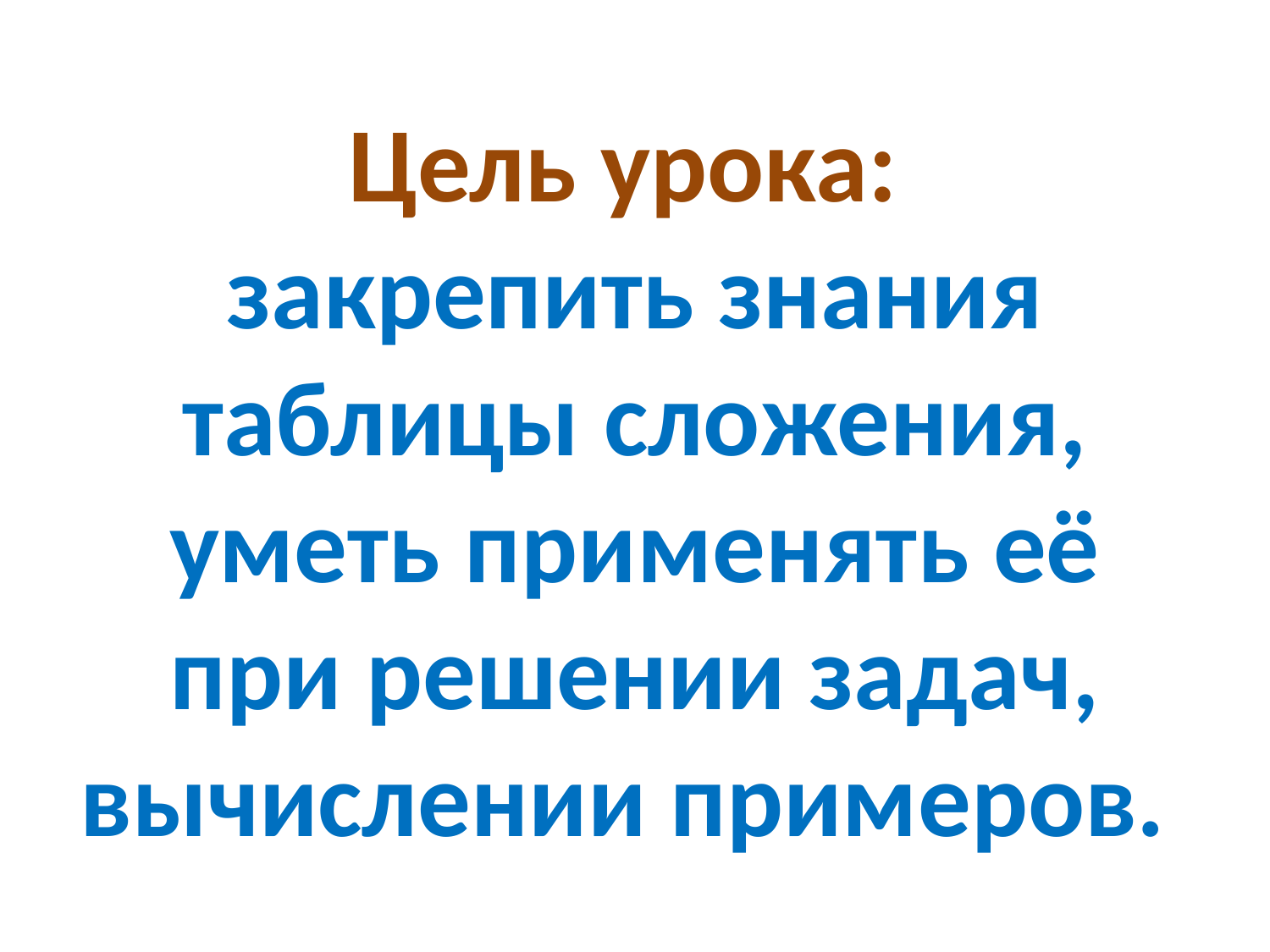

# Цель урока: закрепить знания таблицы сложения, уметь применять её при решении задач, вычислении примеров.